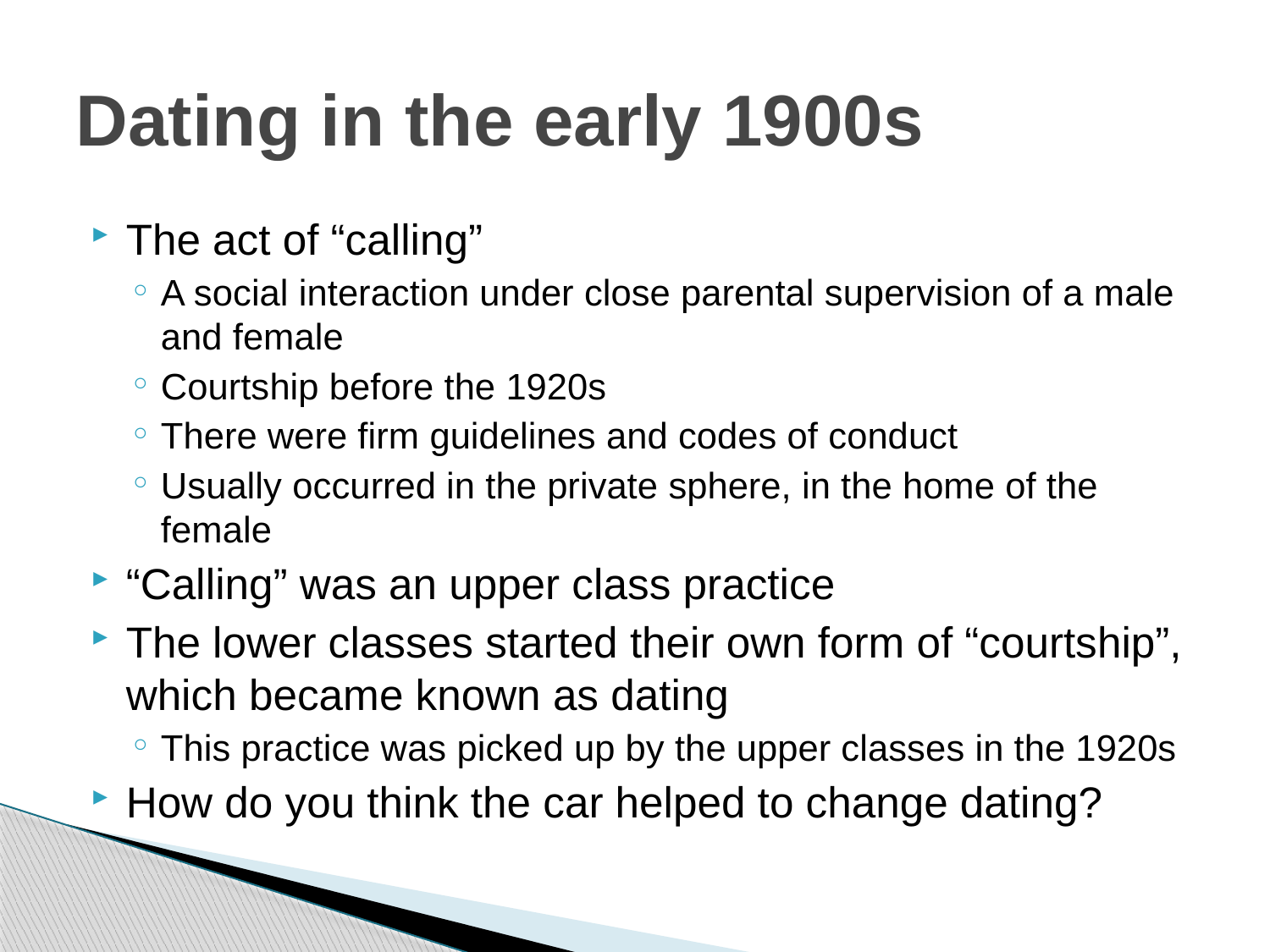

# Dating in the early 1900s
The act of “calling”
A social interaction under close parental supervision of a male and female
Courtship before the 1920s
There were firm guidelines and codes of conduct
Usually occurred in the private sphere, in the home of the female
“Calling” was an upper class practice
The lower classes started their own form of “courtship”, which became known as dating
This practice was picked up by the upper classes in the 1920s
How do you think the car helped to change dating?